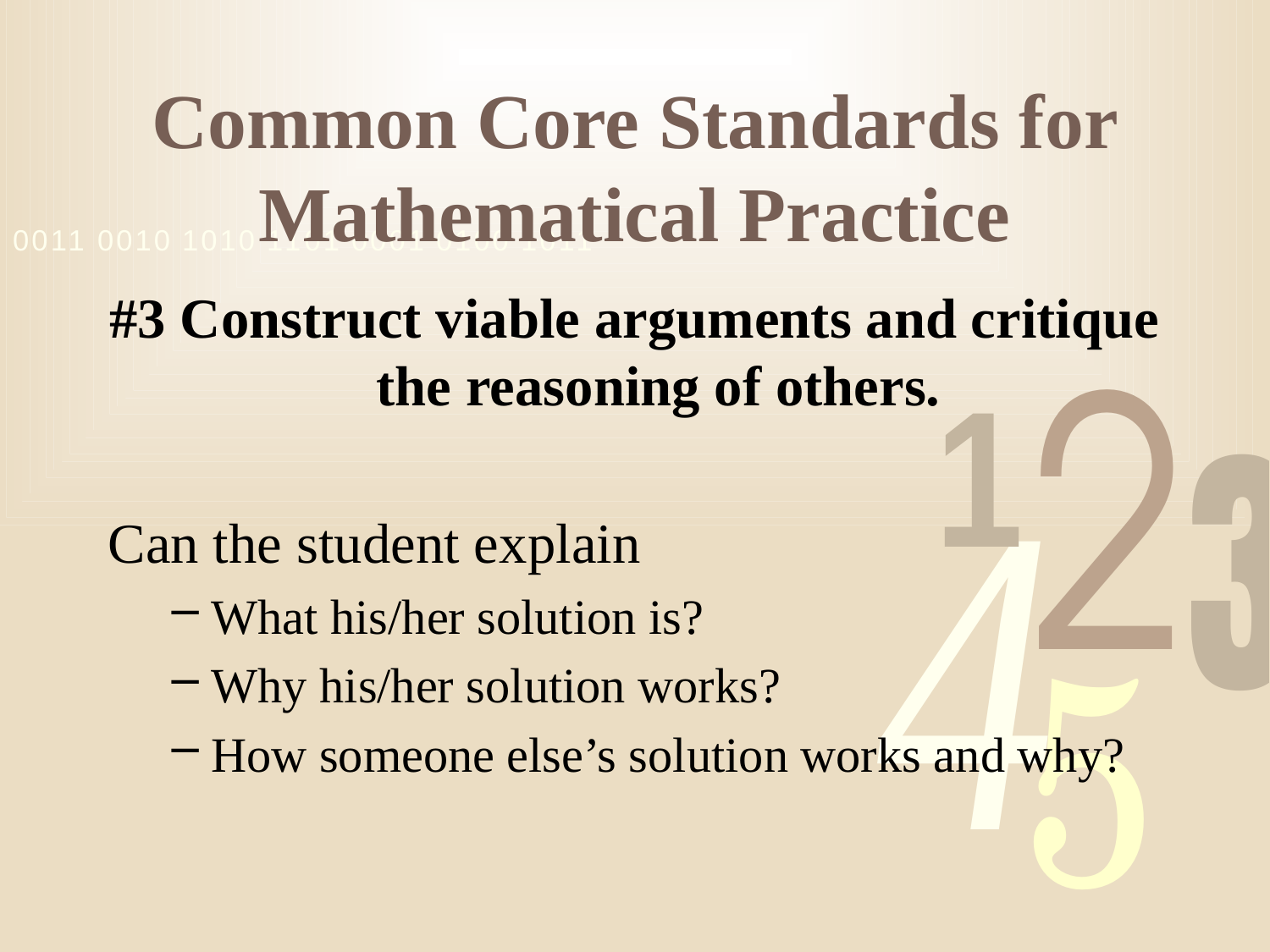

# Common Core Standards for Mathematical Practice
#3 Construct viable arguments and critique the reasoning of others.

Can the student explain
What his/her solution is?
Why his/her solution works?
How someone else’s solution works and why?